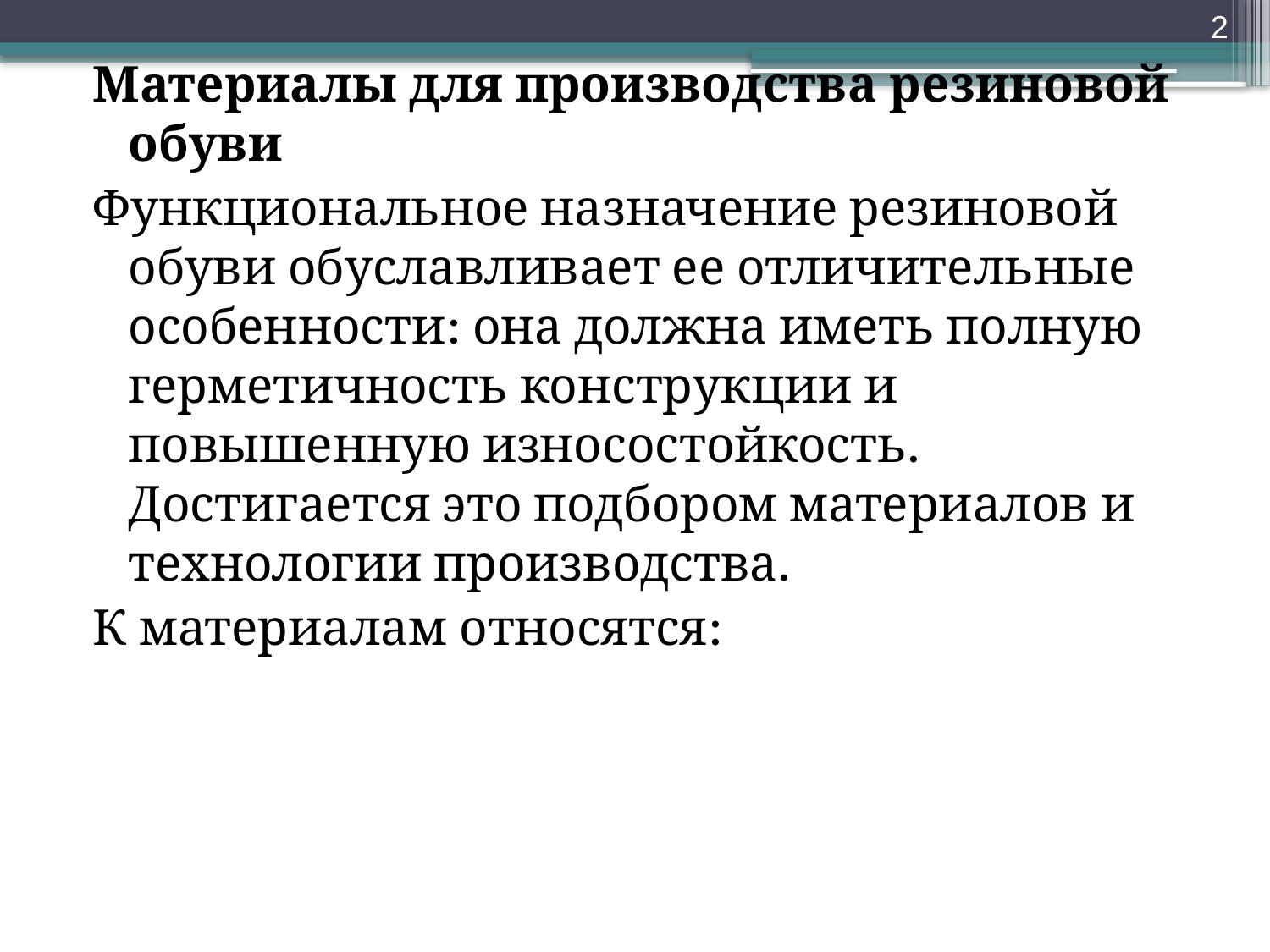

2
Материалы для производства резиновой обуви
Функциональное назначение резиновой обуви обуславливает ее отличительные особенности: она должна иметь полную герметичность конструкции и повышенную износостойкость. Достигается это подбором материалов и технологии производства.
К материалам относятся: